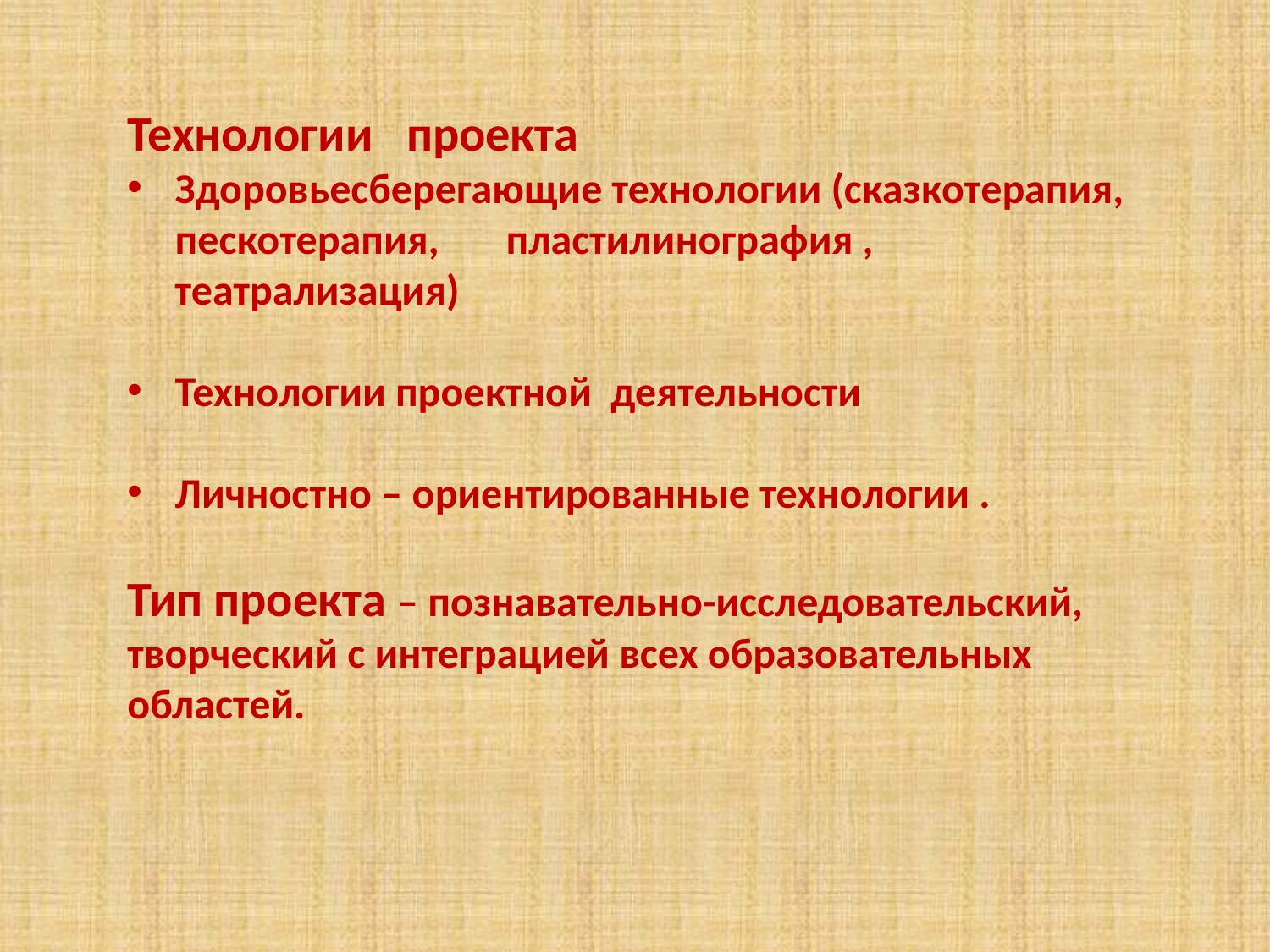

Технологии   проекта
Здоровьесберегающие технологии (сказкотерапия, пескотерапия,       пластилинография , театрализация)

Технологии проектной  деятельности

Личностно – ориентированные технологии .

Тип проекта – познавательно-исследовательский, творческий с интеграцией всех образовательных  областей.